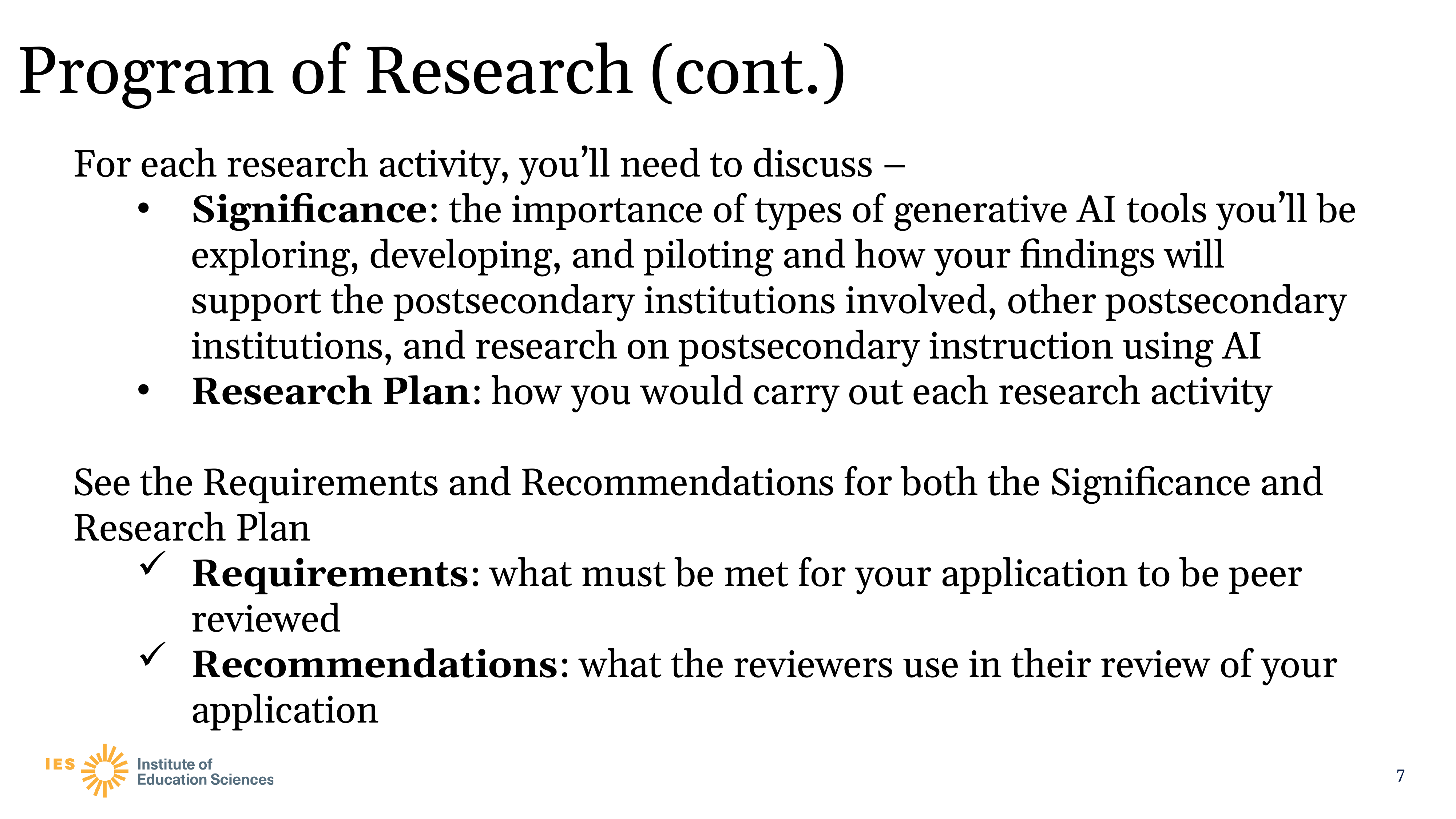

# Program of Research (cont.)
For each research activity, you’ll need to discuss –
Significance: the importance of types of generative AI tools you’ll be exploring, developing, and piloting and how your findings will support the postsecondary institutions involved, other postsecondary institutions, and research on postsecondary instruction using AI
Research Plan: how you would carry out each research activity

See the Requirements and Recommendations for both the Significance and Research Plan
Requirements: what must be met for your application to be peer reviewed
Recommendations: what the reviewers use in their review of your application
7